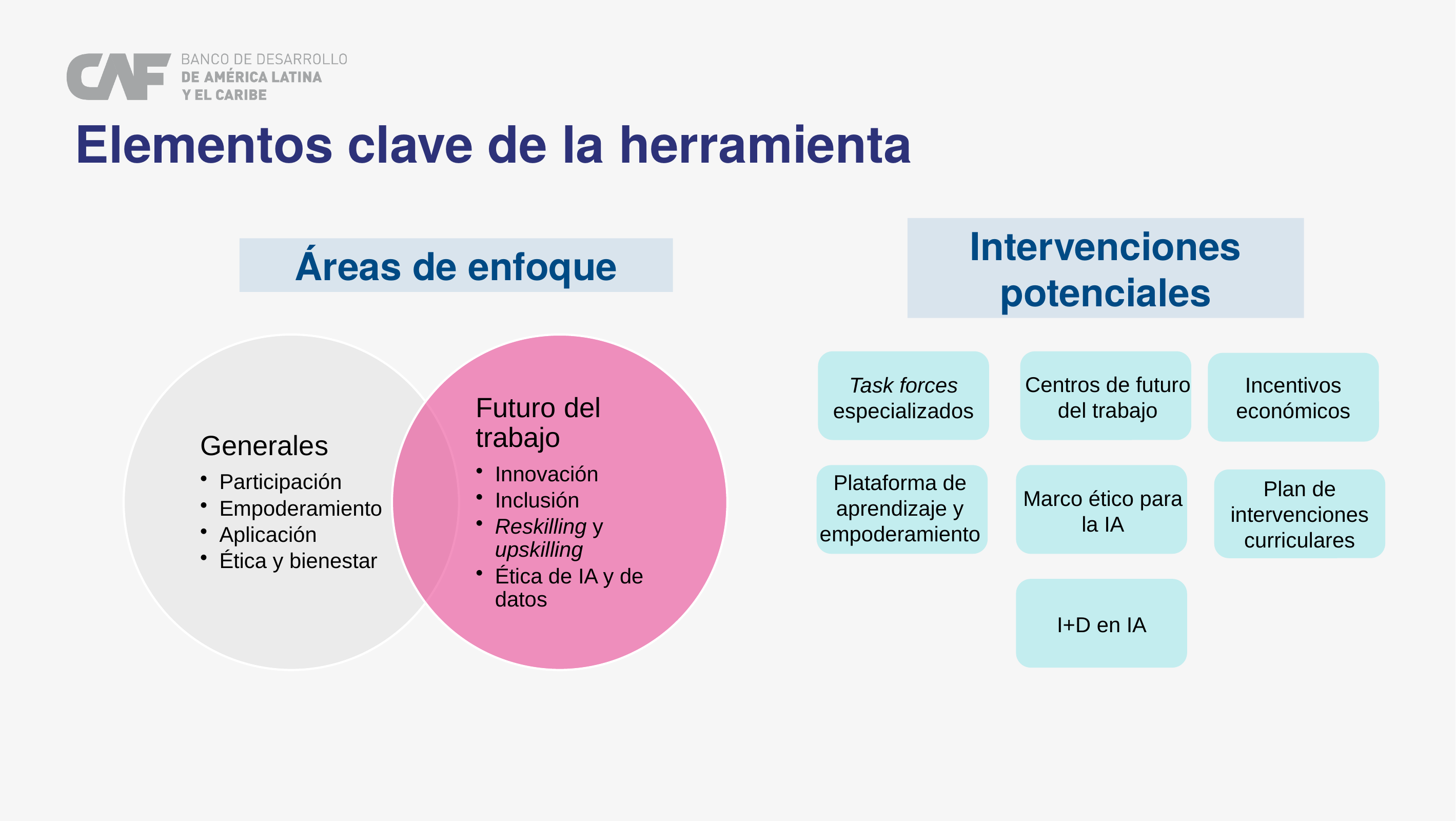

Elementos clave de la herramienta
Intervenciones potenciales
Áreas de enfoque
Generales
Participación
Empoderamiento
Aplicación
Ética y bienestar
Futuro del trabajo
Innovación
Inclusión
Reskilling y upskilling
Ética de IA y de datos

Centros de futuro del trabajo
Task forces especializados
Incentivos económicos
Plataforma de aprendizaje y empoderamiento

Plan de intervenciones curriculares
Marco ético para la IA

I+D en IA